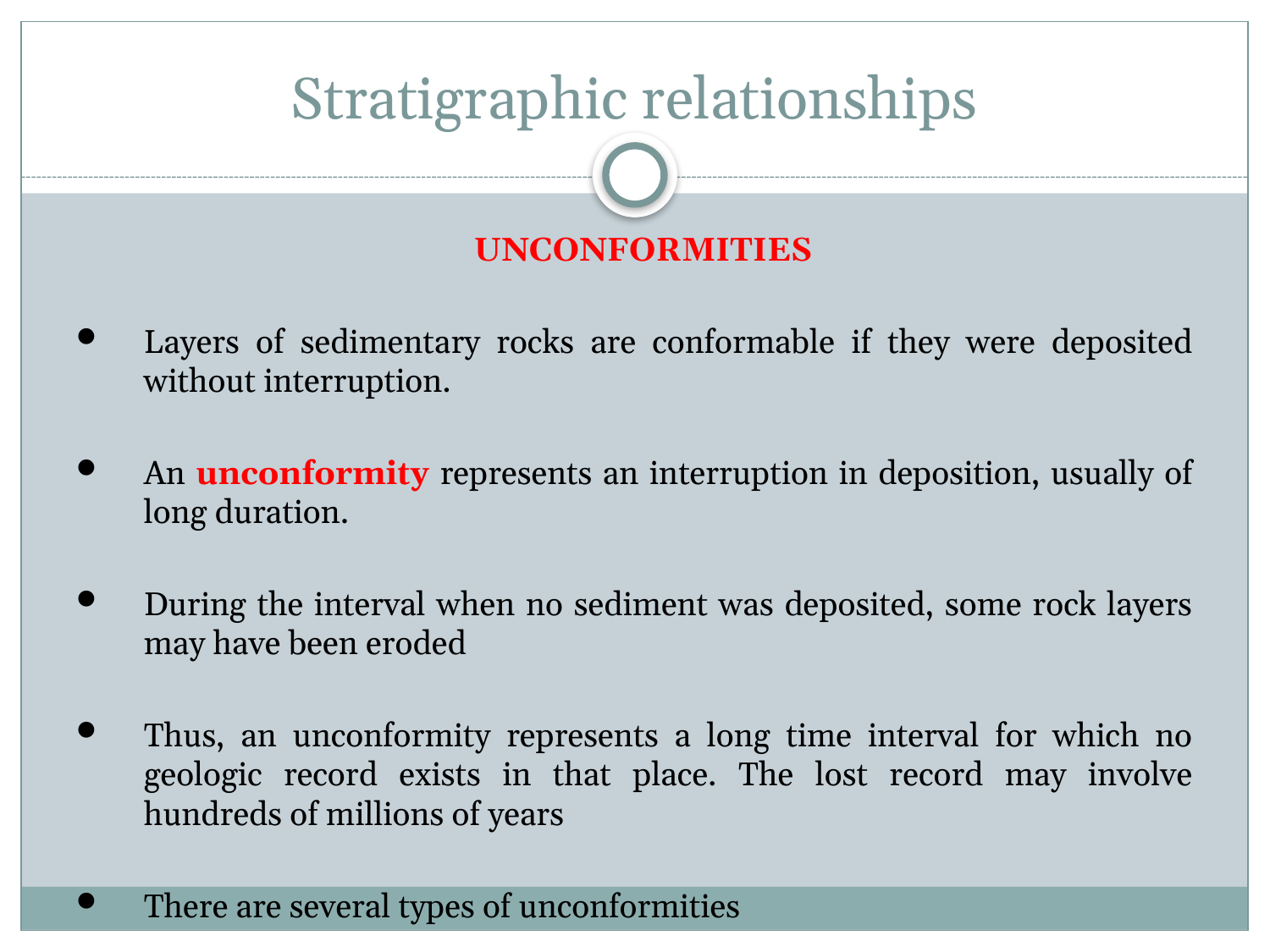

# Stratigraphic relationships

UNCONFORMITIES

Layers of sedimentary rocks are conformable if they were deposited without interruption.

An unconformity represents an interruption in deposition, usually of long duration.

During the interval when no sediment was deposited, some rock layers may have been eroded

Thus, an unconformity represents a long time interval for which no geologic record exists in that place. The lost record may involve hundreds of millions of years

There are several types of unconformities